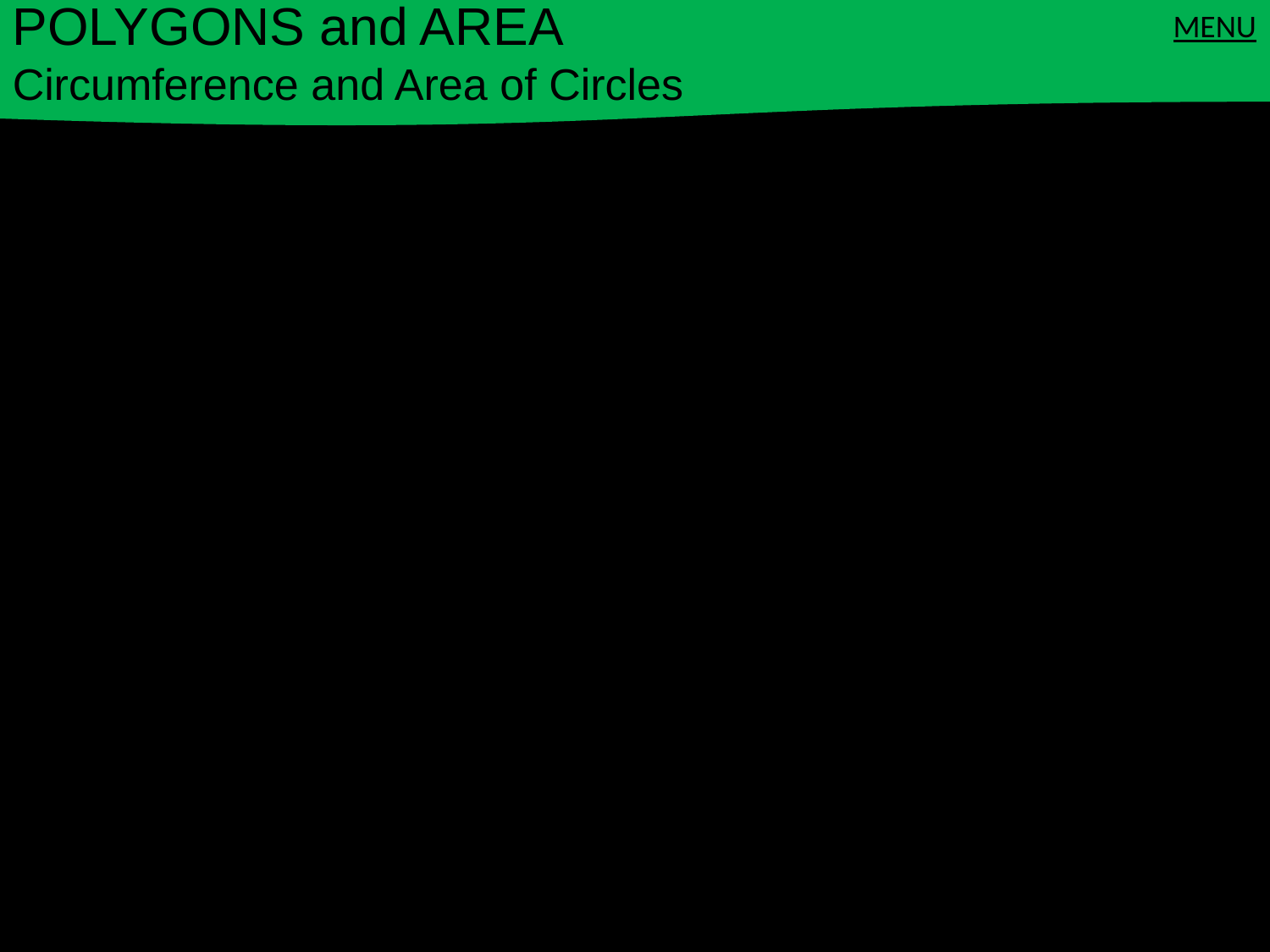

POLYGONS and AREA
Circumference and Area of Circles
MENU